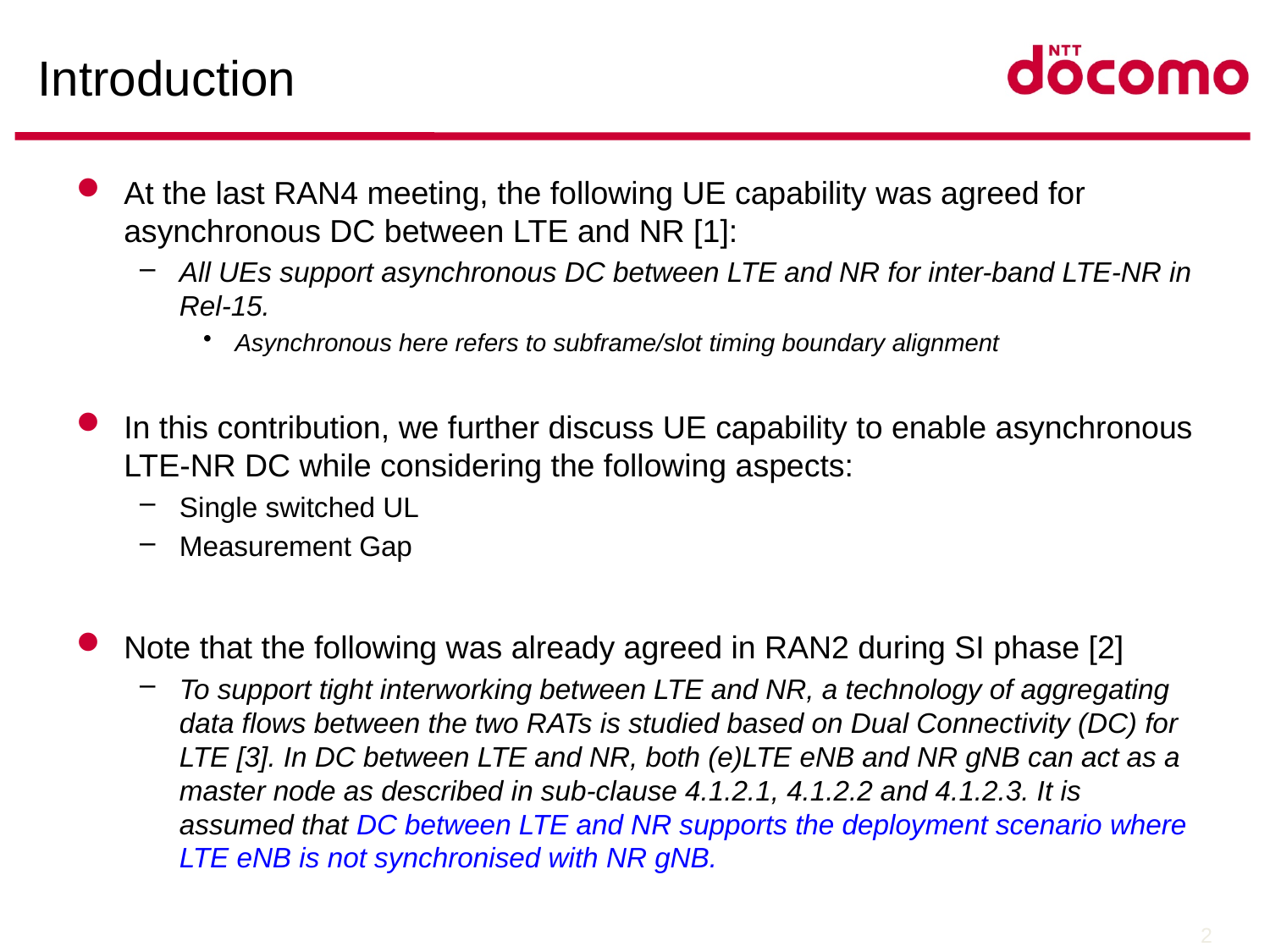

# Introduction
At the last RAN4 meeting, the following UE capability was agreed for asynchronous DC between LTE and NR [1]:
All UEs support asynchronous DC between LTE and NR for inter-band LTE-NR in Rel-15.
Asynchronous here refers to subframe/slot timing boundary alignment

In this contribution, we further discuss UE capability to enable asynchronous LTE-NR DC while considering the following aspects:
Single switched UL
Measurement Gap

Note that the following was already agreed in RAN2 during SI phase [2]
To support tight interworking between LTE and NR, a technology of aggregating data flows between the two RATs is studied based on Dual Connectivity (DC) for LTE [3]. In DC between LTE and NR, both (e)LTE eNB and NR gNB can act as a master node as described in sub-clause 4.1.2.1, 4.1.2.2 and 4.1.2.3. It is assumed that DC between LTE and NR supports the deployment scenario where LTE eNB is not synchronised with NR gNB.